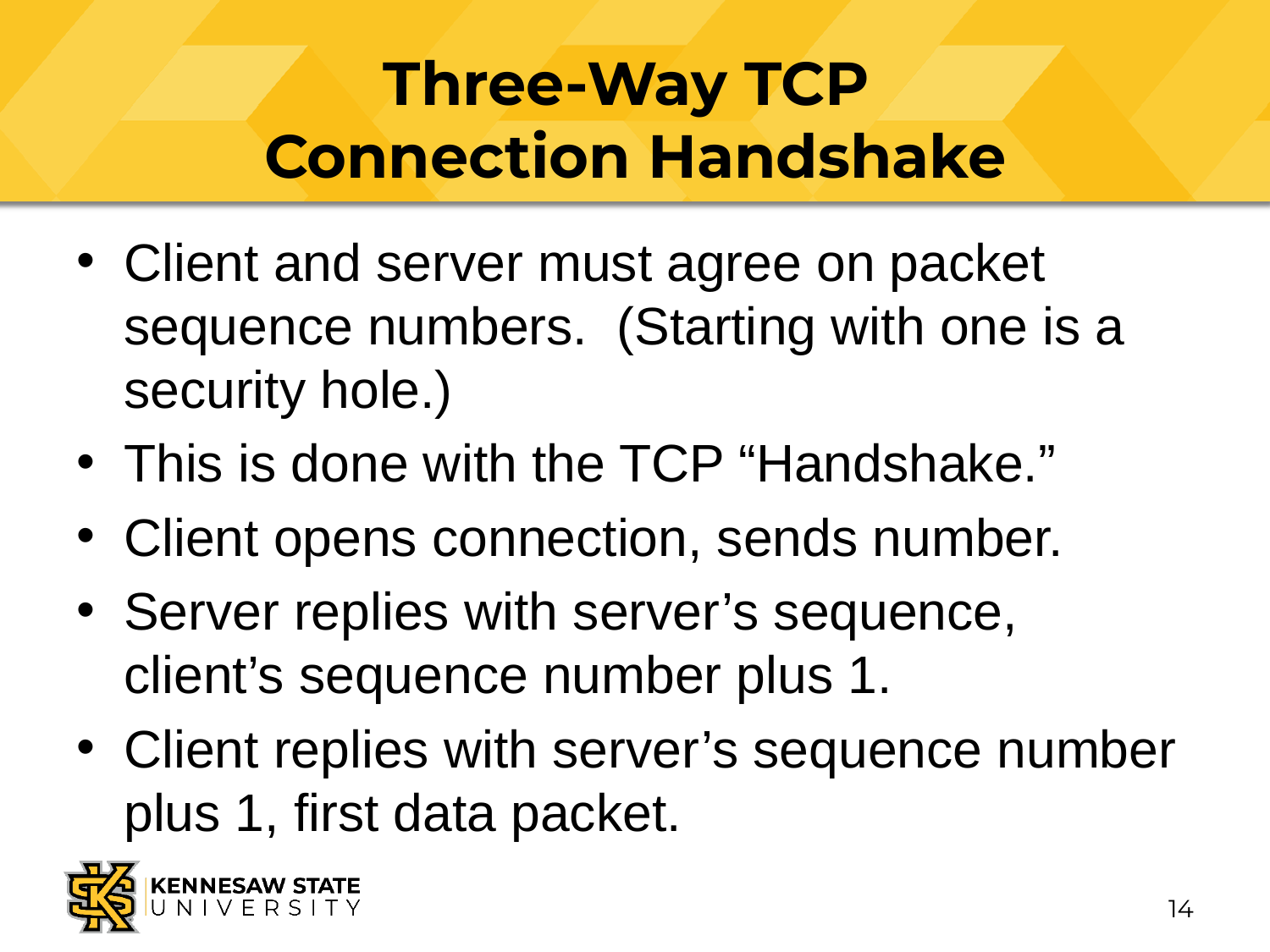

# Three-Way TCP Connection Handshake
Client and server must agree on packet sequence numbers.  (Starting with one is a security hole.)
This is done with the TCP “Handshake.”
Client opens connection, sends number.
Server replies with server’s sequence, client’s sequence number plus 1.
Client replies with server’s sequence number plus 1, first data packet.
14